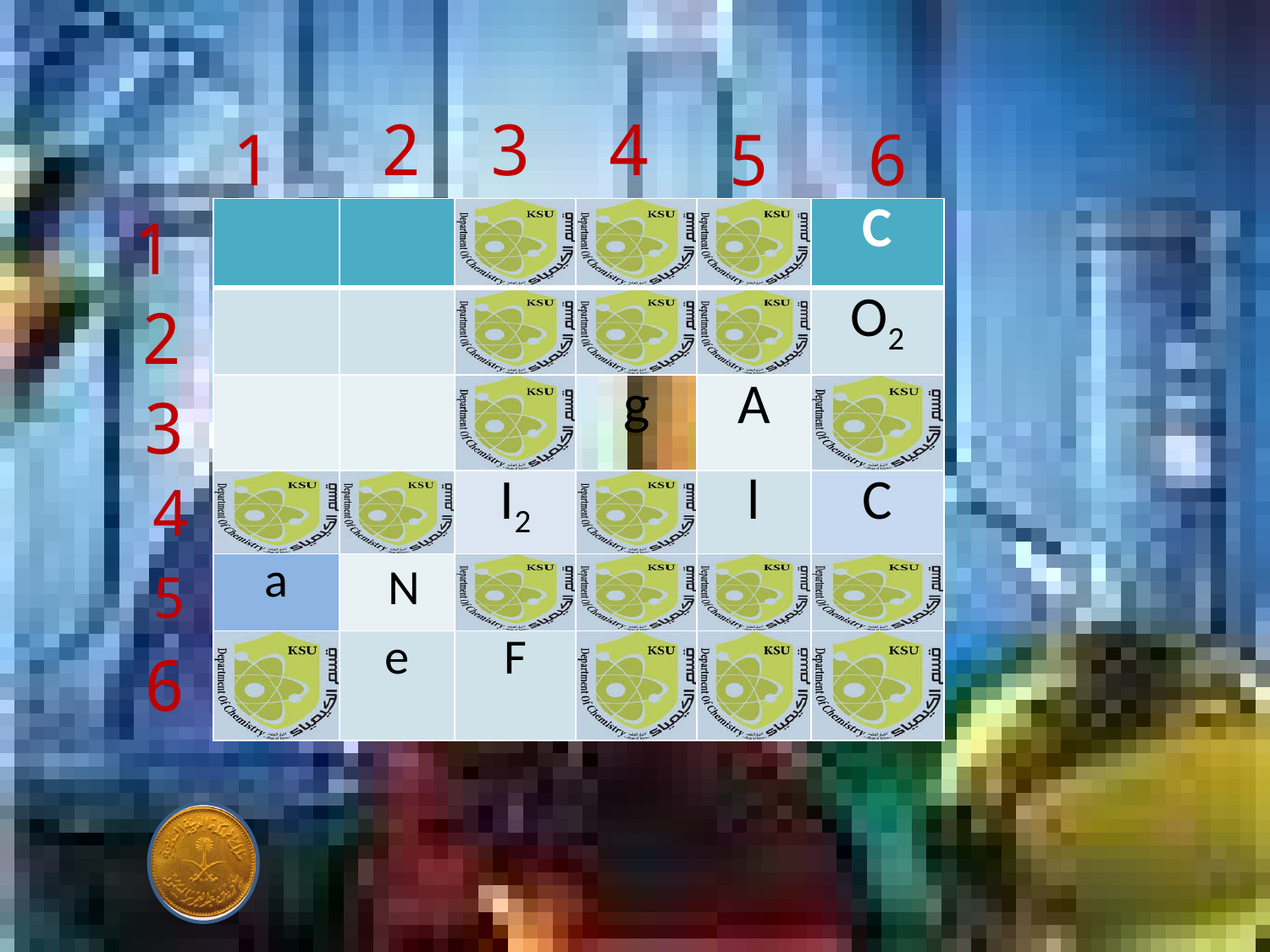

2
3
4
1
5
6
1
|  |  |  |  |  | C |
| --- | --- | --- | --- | --- | --- |
|  |  |  |  |  | O2 |
|  |  |  | g | A |  |
|  |  | I2 |  | l | C |
| a | N |  |  |  |  |
|  | e | F |  |  |  |
2
3
4
5
6